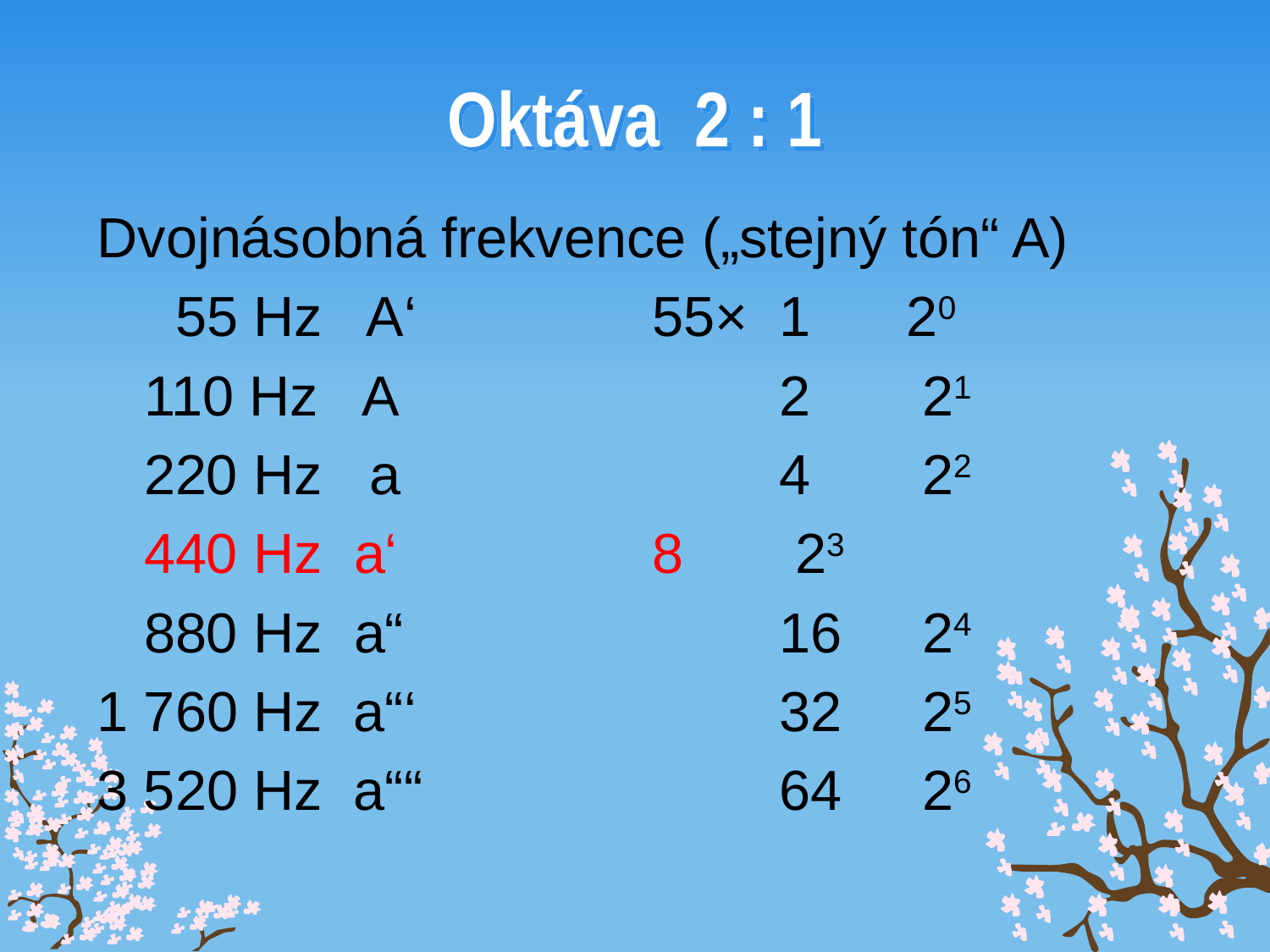

# Oktáva  2 : 1
Dvojnásobná frekvence („stejný tón“ A)
     55 Hz   A‘		55×	1	20
   110 Hz   A			2	 21
   220 Hz   a			4	 22
   440 Hz  a‘			8	 23
   880 Hz  a“			16	 24
1 760 Hz  a“‘			32	 25
3 520 Hz  a““			64	 26